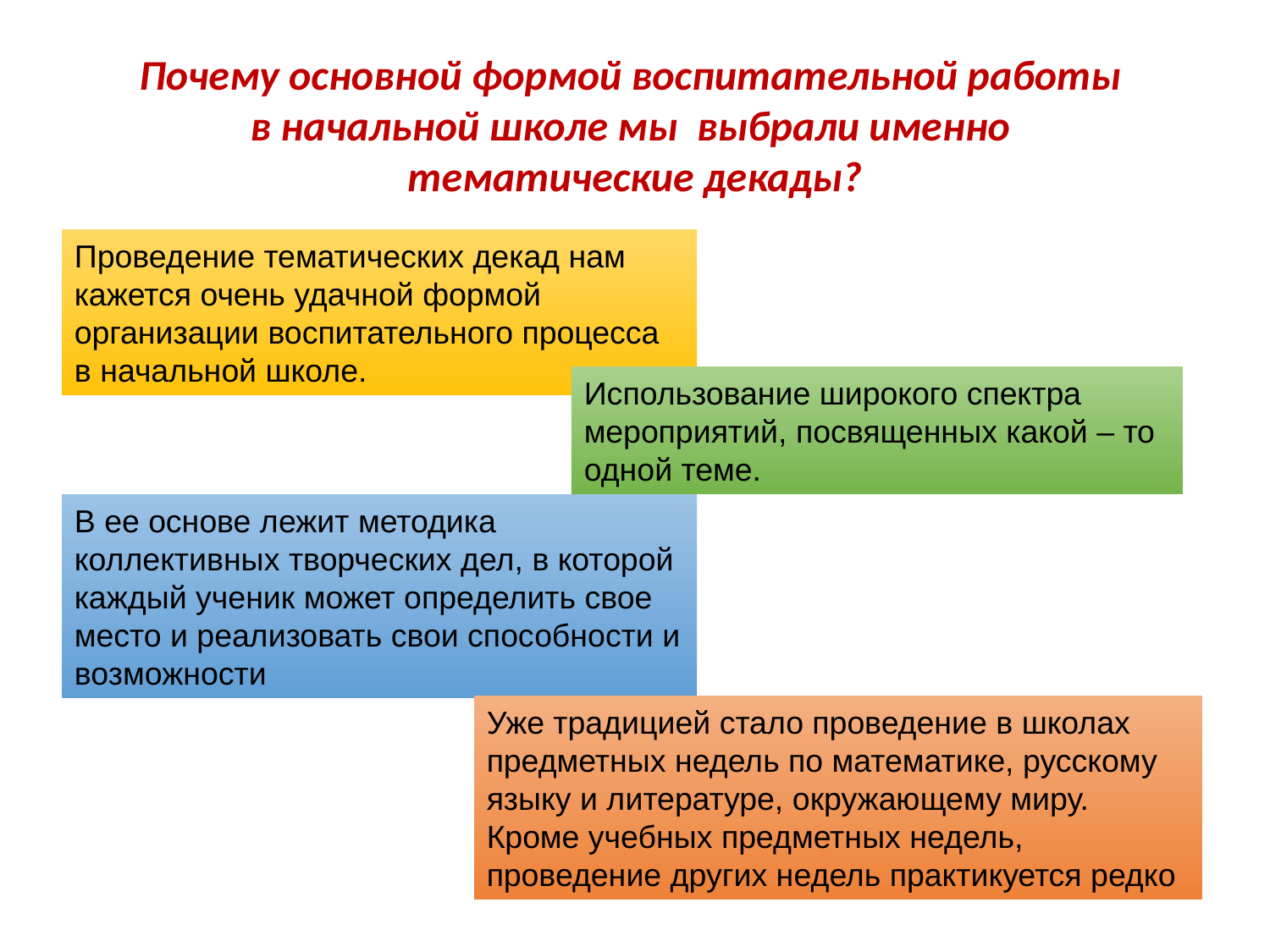

# Почему основной формой воспитательной работы в начальной школе мы  выбрали именно тематические декады?
Проведение тематических декад нам кажется очень удачной формой организации воспитательного процесса в начальной школе.
Использование широкого спектра мероприятий, посвященных какой – то одной теме.
В ее основе лежит методика коллективных творческих дел, в которой каждый ученик может определить свое место и реализовать свои способности и возможности
Уже традицией стало проведение в школах предметных недель по математике, русскому языку и литературе, окружающему миру. Кроме учебных предметных недель, проведение других недель практикуется редко